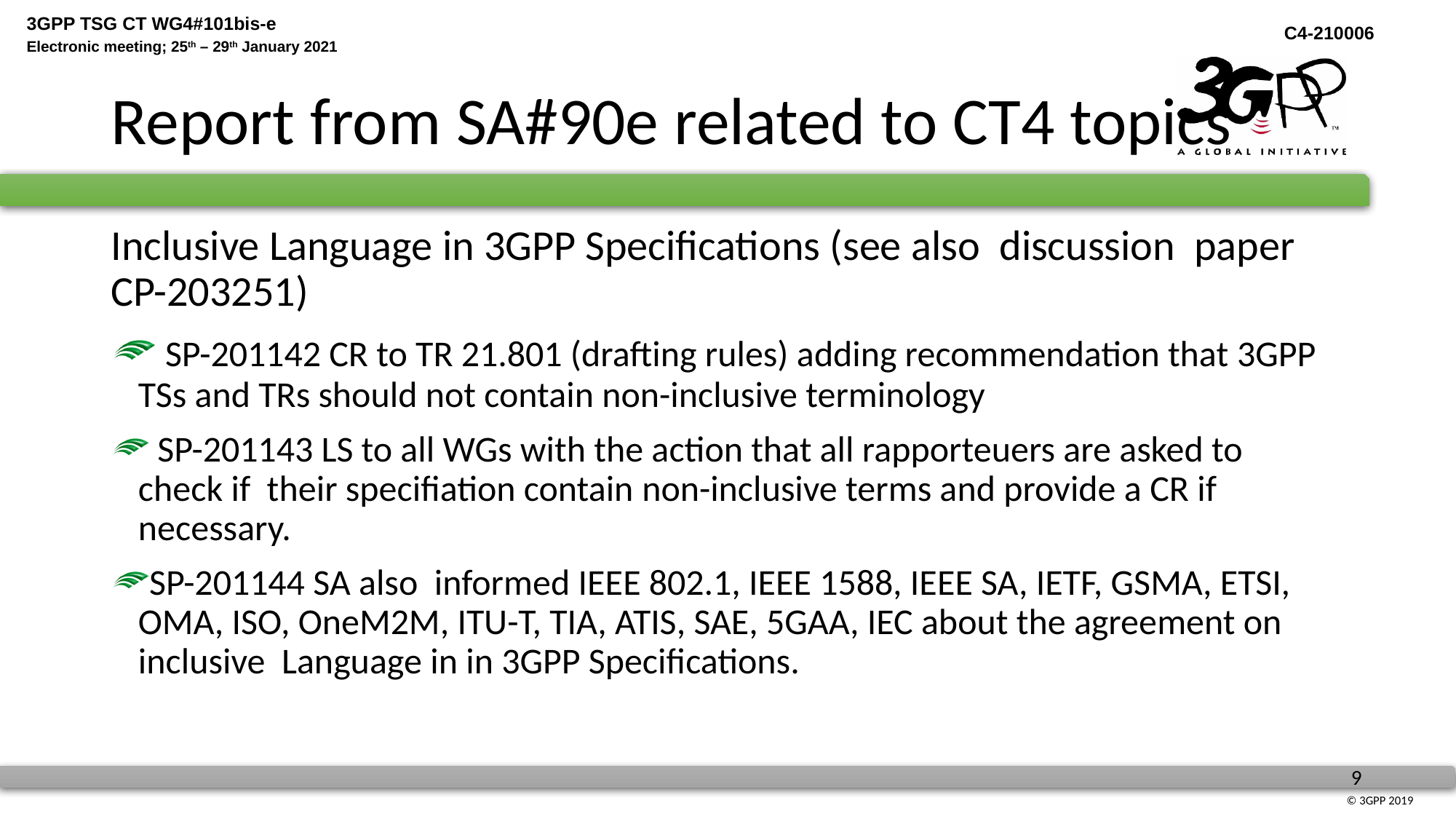

# Report from SA#90e related to CT4 topics
Inclusive Language in 3GPP Specifications (see also  discussion  paper CP-203251)
 SP-201142 CR to TR 21.801 (drafting rules) adding recommendation that 3GPP TSs and TRs should not contain non-inclusive terminology
 SP-201143 LS to all WGs with the action that all rapporteuers are asked to check if  their specifiation contain non-inclusive terms and provide a CR if necessary.
SP-201144 SA also  informed IEEE 802.1, IEEE 1588, IEEE SA, IETF, GSMA, ETSI, OMA, ISO, OneM2M, ITU-T, TIA, ATIS, SAE, 5GAA, IEC about the agreement on inclusive  Language in in 3GPP Specifications.